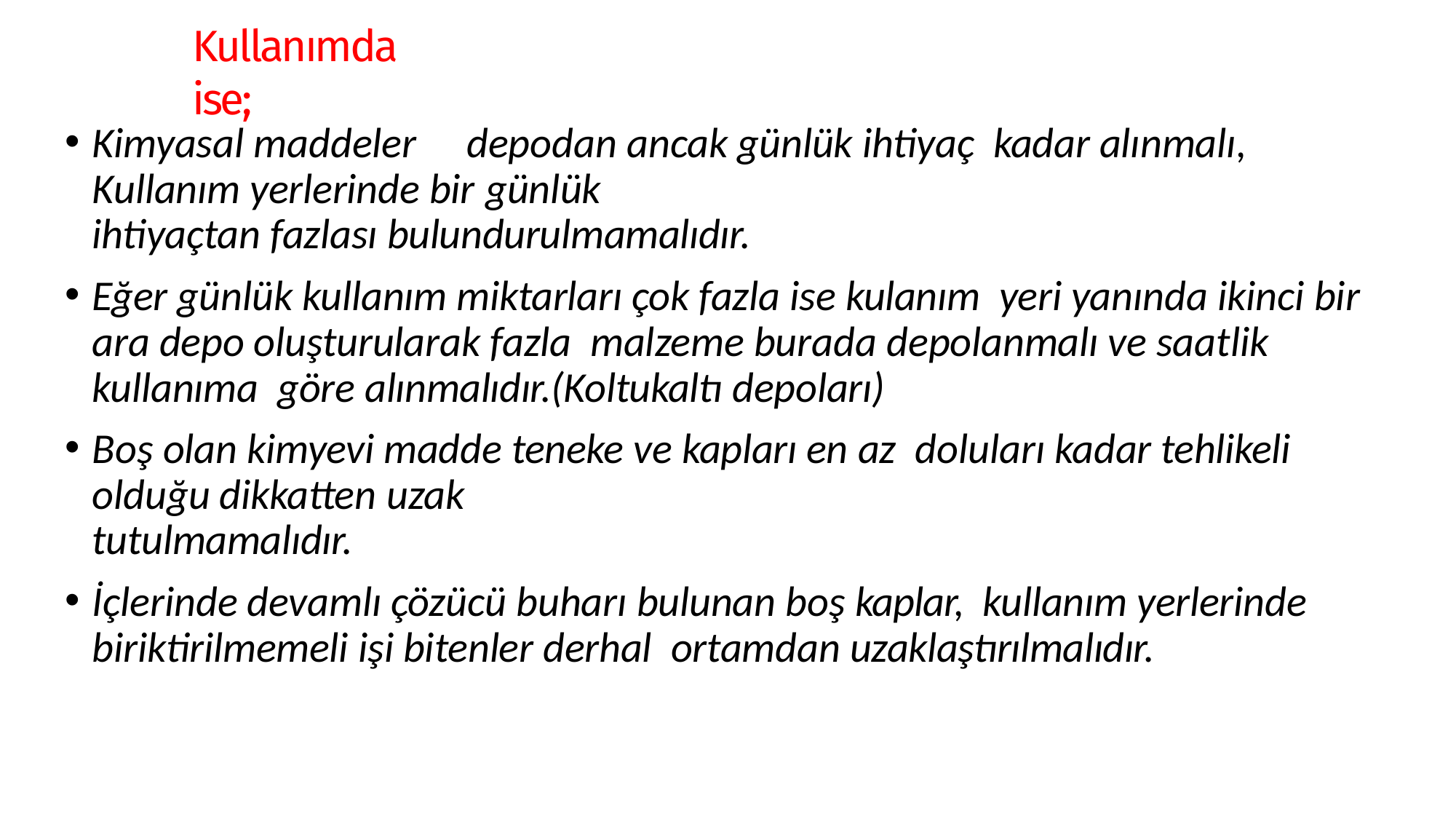

# Kullanımda ise;
Kimyasal maddeler	depodan ancak günlük ihtiyaç  kadar alınmalı, Kullanım yerlerinde bir günlük
ihtiyaçtan fazlası bulundurulmamalıdır.
Eğer günlük kullanım miktarları çok fazla ise kulanım  yeri yanında ikinci bir ara depo oluşturularak fazla  malzeme burada depolanmalı ve saatlik kullanıma  göre alınmalıdır.(Koltukaltı depoları)
Boş olan kimyevi madde teneke ve kapları en az  doluları kadar tehlikeli olduğu dikkatten uzak
tutulmamalıdır.
İçlerinde devamlı çözücü buharı bulunan boş kaplar,  kullanım yerlerinde biriktirilmemeli işi bitenler derhal  ortamdan uzaklaştırılmalıdır.